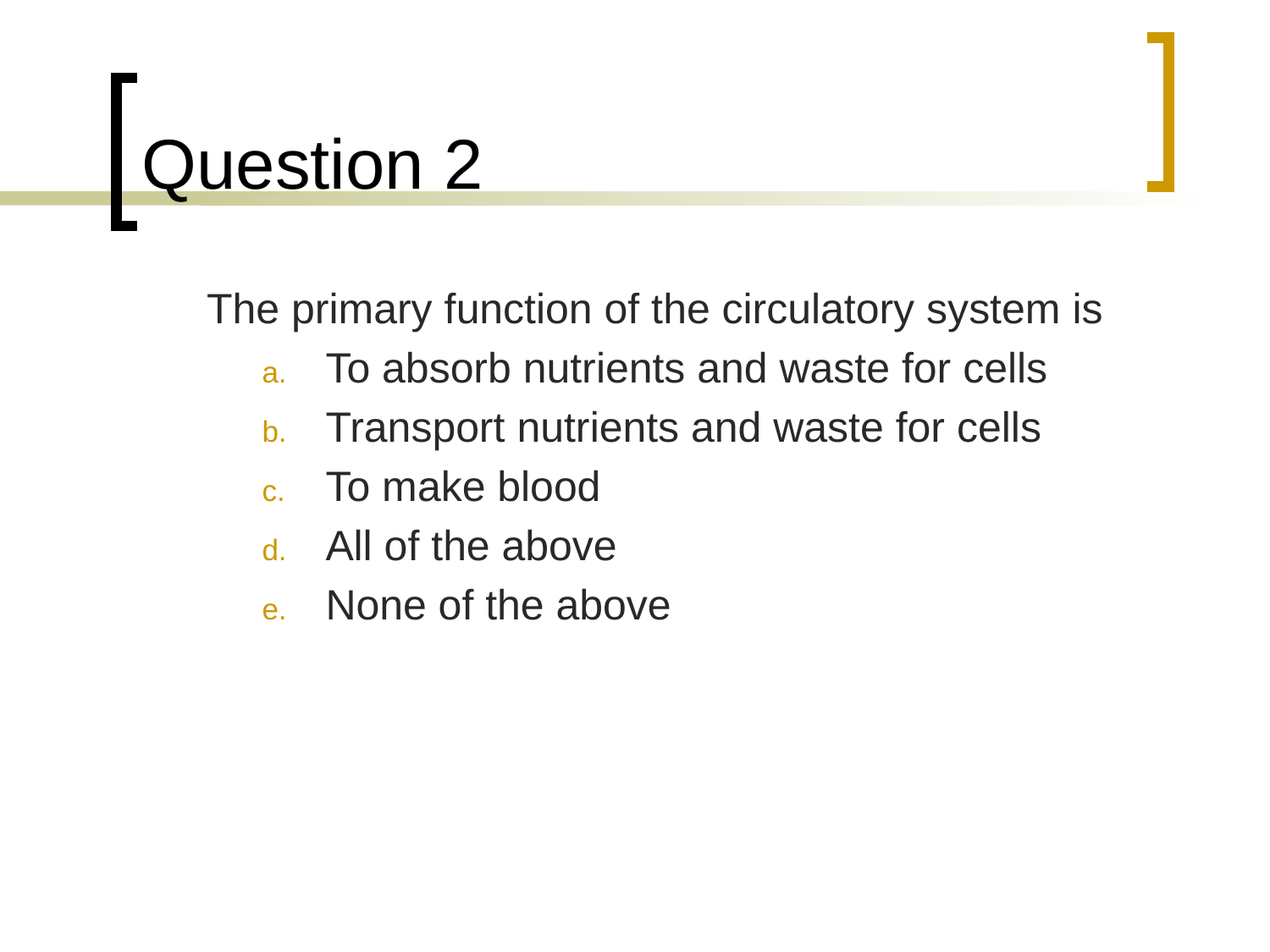

# Question 2
	The primary function of the circulatory system is
To absorb nutrients and waste for cells
Transport nutrients and waste for cells
To make blood
All of the above
None of the above